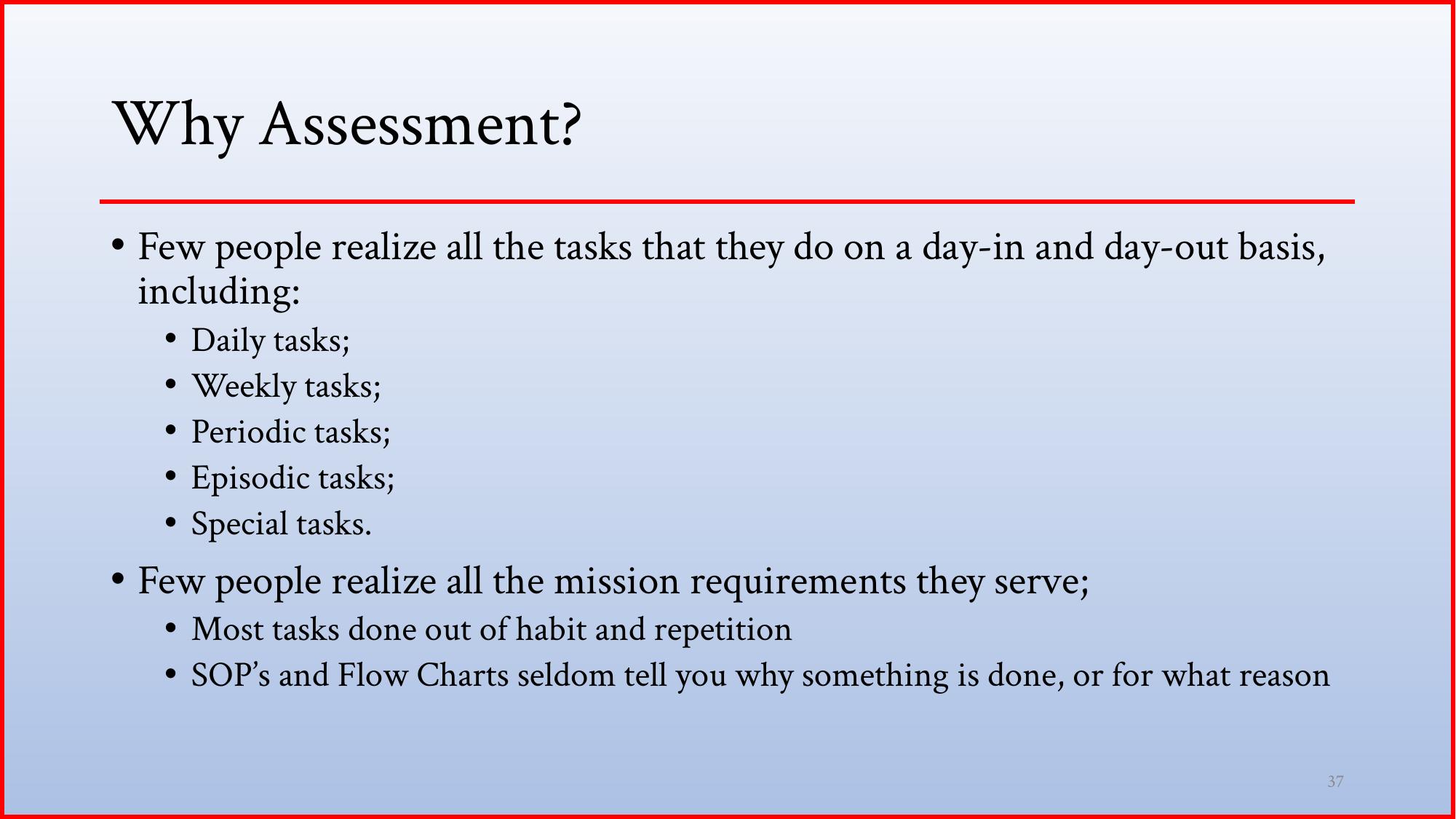

# Why Assessment?
Few people realize all the tasks that they do on a day-in and day-out basis, including:
Daily tasks;
Weekly tasks;
Periodic tasks;
Episodic tasks;
Special tasks.
Few people realize all the mission requirements they serve;
Most tasks done out of habit and repetition
SOP’s and Flow Charts seldom tell you why something is done, or for what reason
37